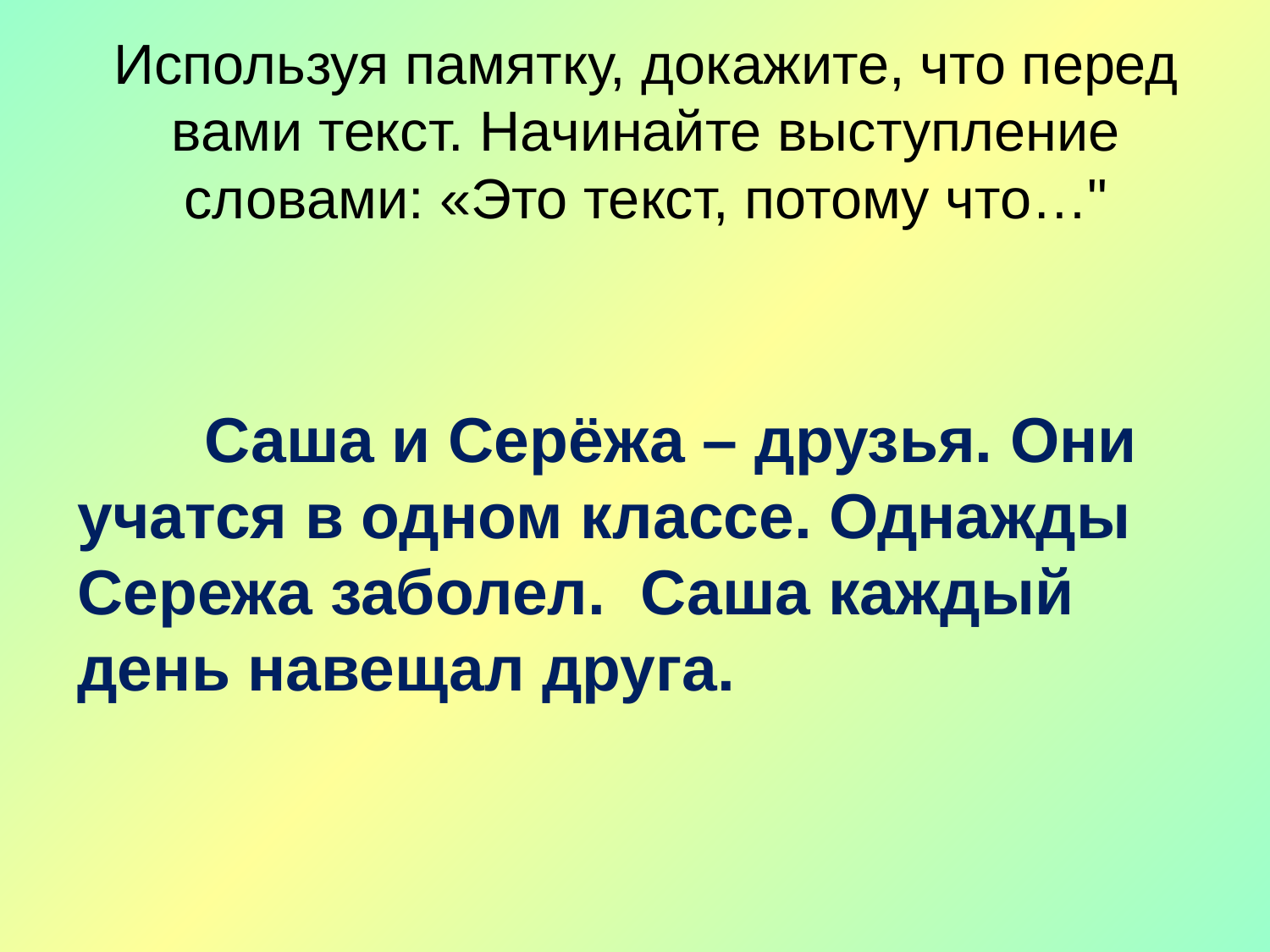

# Используя памятку, докажите, что перед вами текст. Начинайте выступление словами: «Это текст, потому что…"
 	Саша и Серёжа – друзья. Они учатся в одном классе. Однажды Сережа заболел.  Саша каждый день навещал друга.